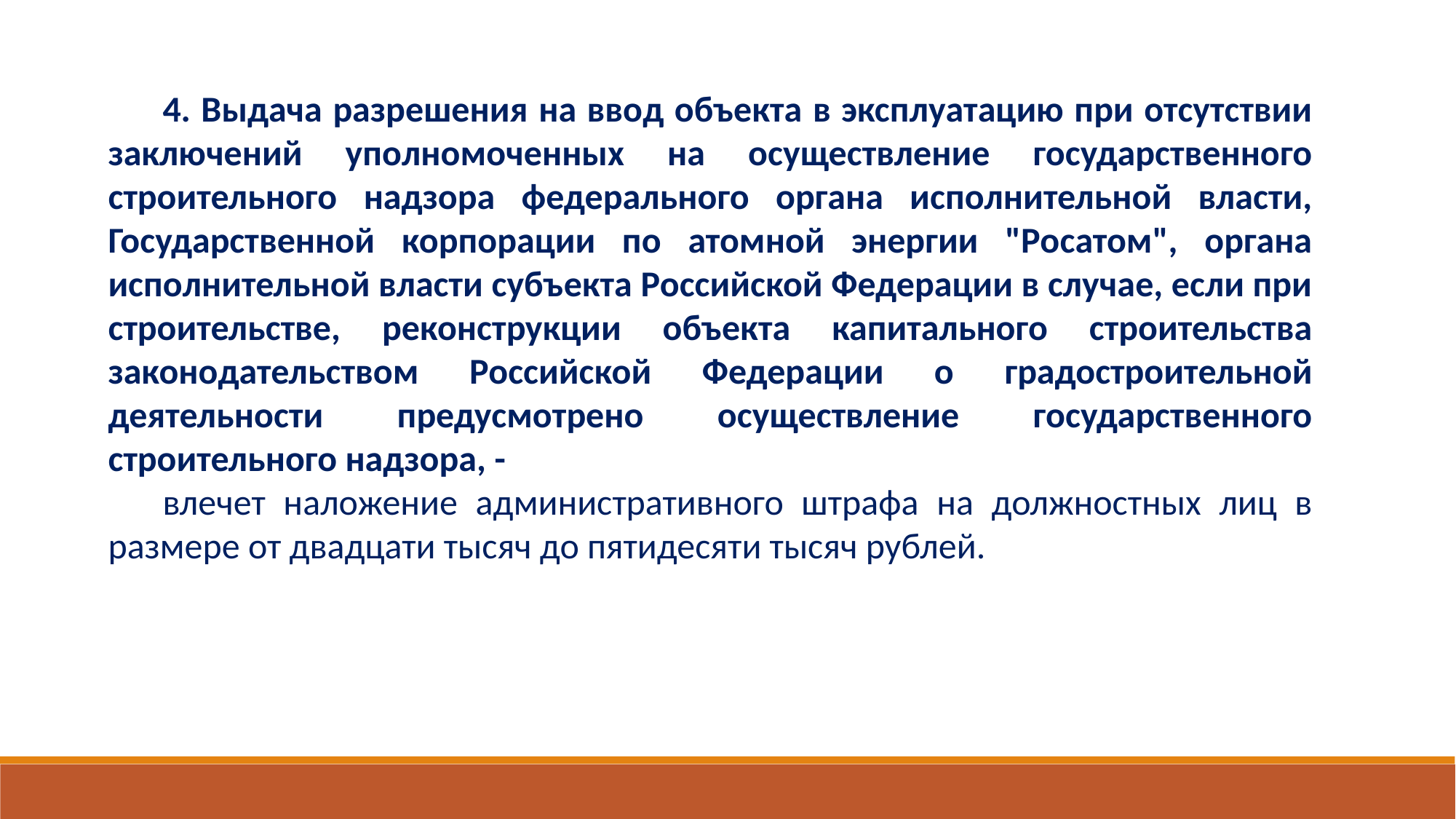

4. Выдача разрешения на ввод объекта в эксплуатацию при отсутствии заключений уполномоченных на осуществление государственного строительного надзора федерального органа исполнительной власти, Государственной корпорации по атомной энергии "Росатом", органа исполнительной власти субъекта Российской Федерации в случае, если при строительстве, реконструкции объекта капитального строительства законодательством Российской Федерации о градостроительной деятельности предусмотрено осуществление государственного строительного надзора, -
влечет наложение административного штрафа на должностных лиц в размере от двадцати тысяч до пятидесяти тысяч рублей.